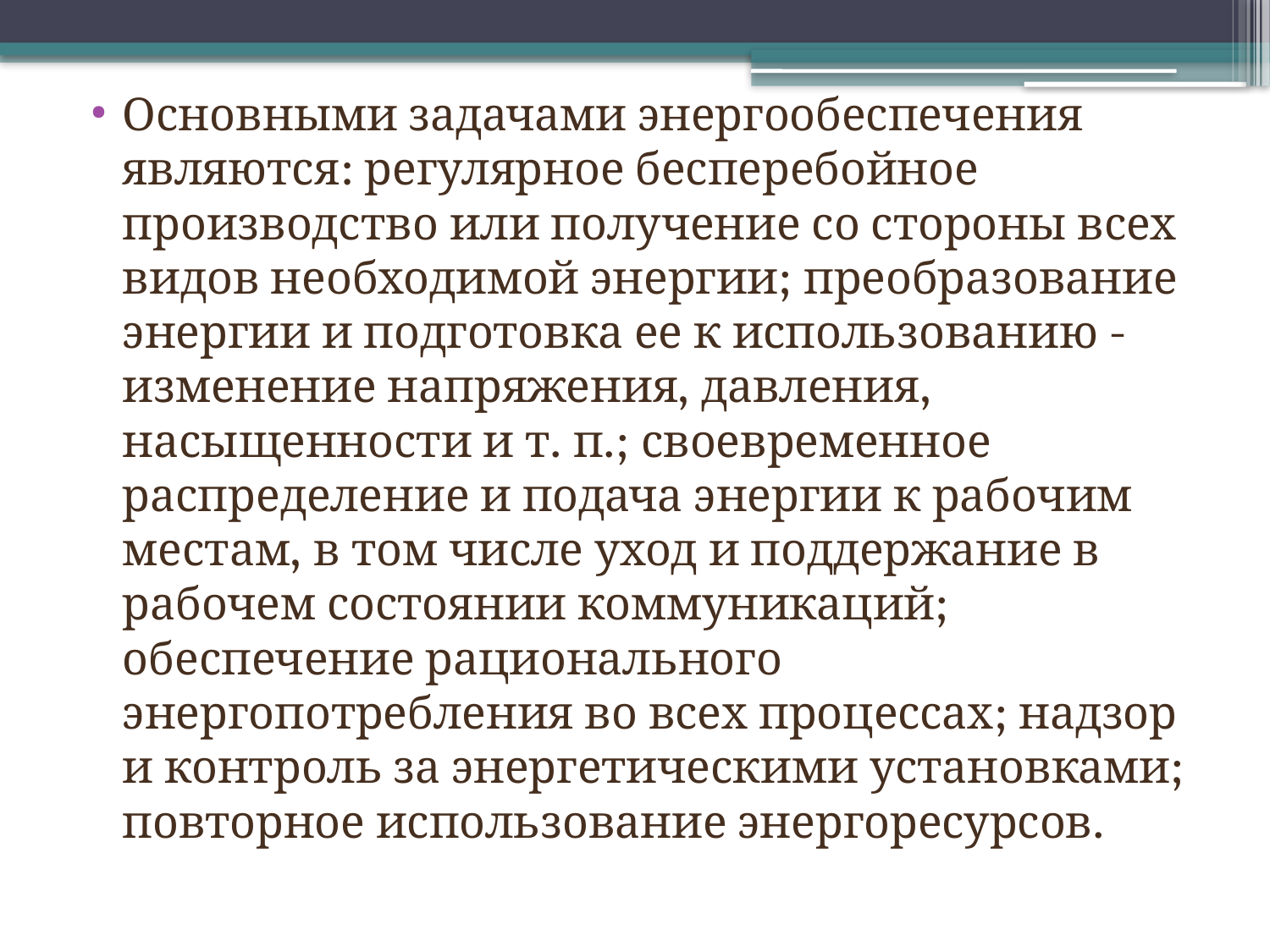

Основными задачами энергообеспечения являются: регулярное бесперебойное производство или получение со стороны всех видов необходимой энергии; преобразование энергии и подготовка ее к использованию - изменение напряжения, давления, насыщенности и т. п.; своевременное распределение и подача энергии к рабочим местам, в том числе уход и поддержание в рабочем состоянии коммуникаций; обеспечение рационального энергопотребления во всех процессах; надзор и контроль за энергетическими установками; повторное использование энергоресурсов.